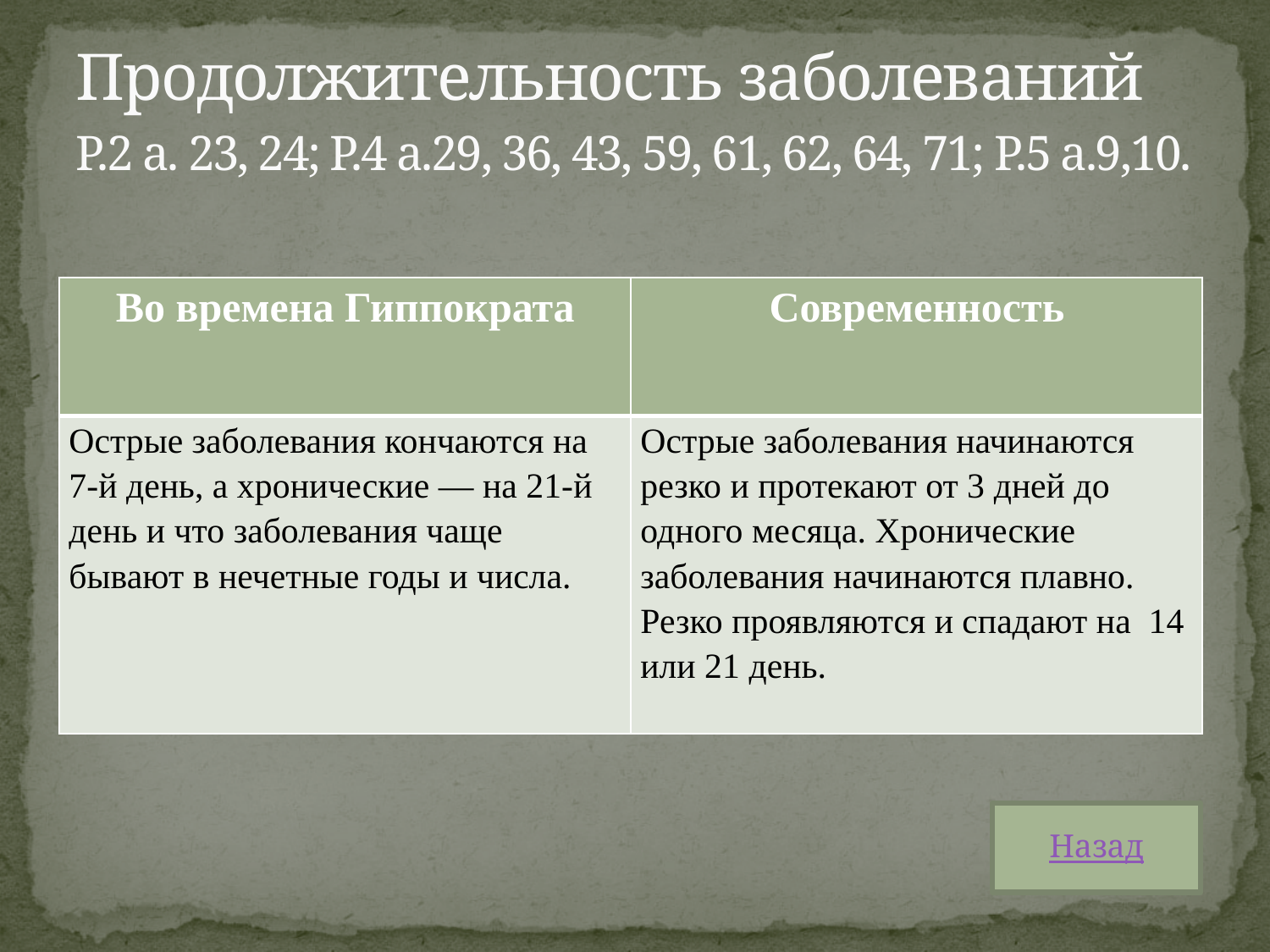

# Продолжительность заболеваний Р.2 а. 23, 24; Р.4 а.29, 36, 43, 59, 61, 62, 64, 71; Р.5 а.9,10.
| Во времена Гиппократа | Современность |
| --- | --- |
| Острые заболевания кончаются на 7-й день, а хронические — на 21-й день и что заболевания чаще бывают в нечетные годы и числа. | Острые заболевания начинаются резко и протекают от 3 дней до одного месяца. Хронические заболевания начинаются плавно. Резко проявляются и спадают на 14 или 21 день. |
Назад